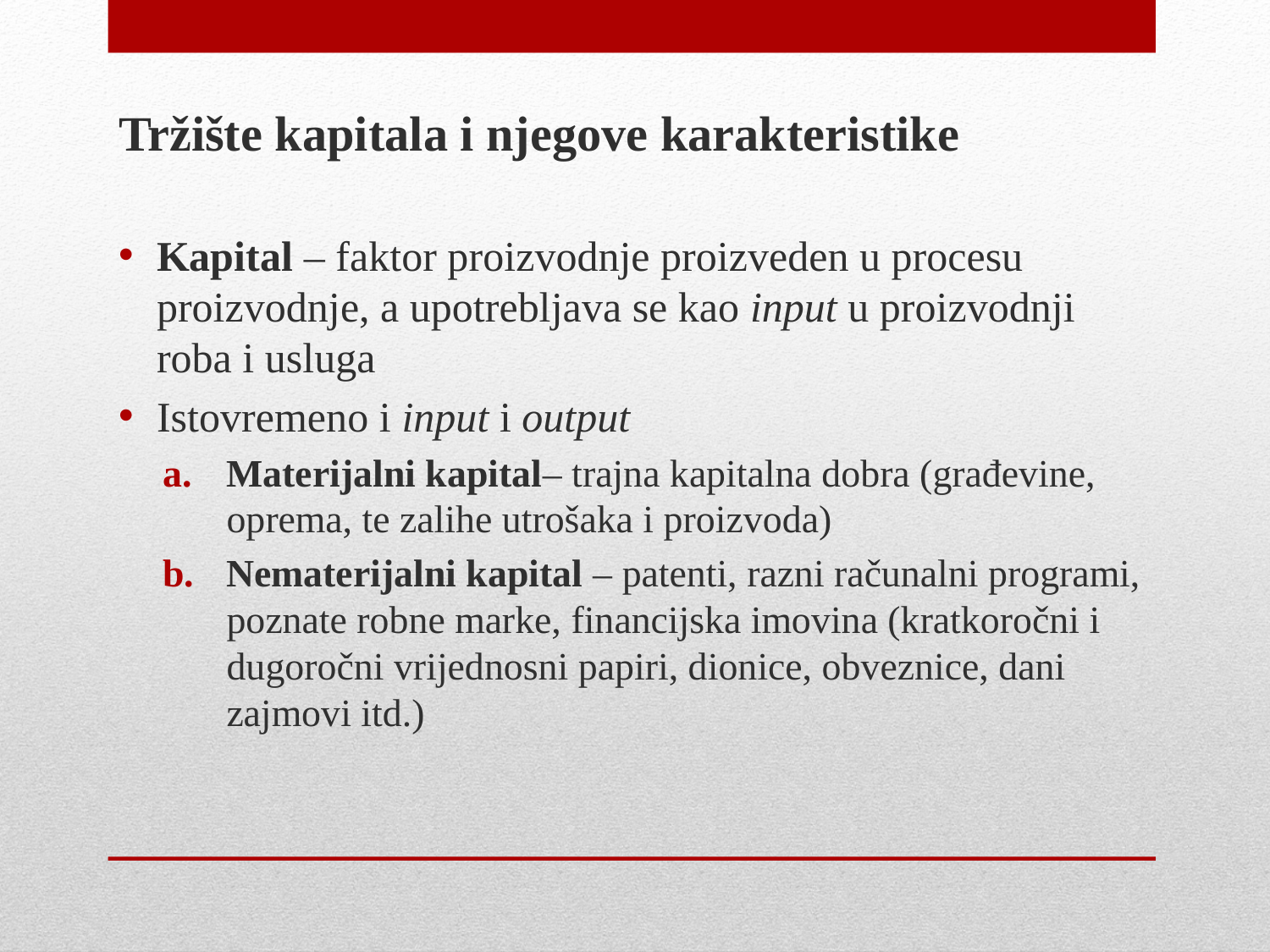

Tržište kapitala i njegove karakteristike

Kapital – faktor proizvodnje proizveden u procesu proizvodnje, a upotrebljava se kao input u proizvodnji roba i usluga
Istovremeno i input i output
Materijalni kapital– trajna kapitalna dobra (građevine, oprema, te zalihe utrošaka i proizvoda)
Nematerijalni kapital – patenti, razni računalni programi, poznate robne marke, financijska imovina (kratkoročni i dugoročni vrijednosni papiri, dionice, obveznice, dani zajmovi itd.)